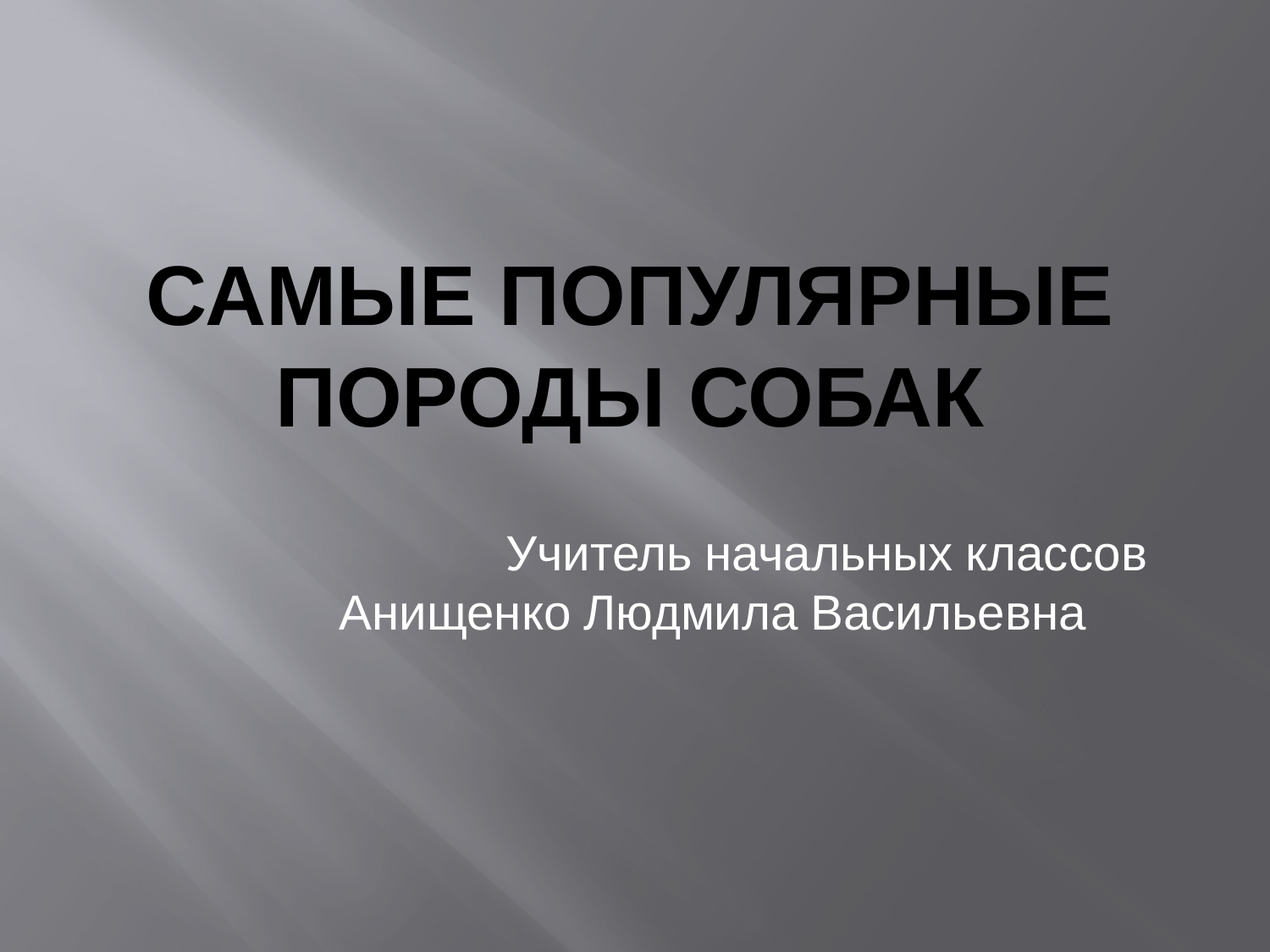

# Самые популярные породы собак

Учитель начальных классов     Анищенко Людмила Васильевна